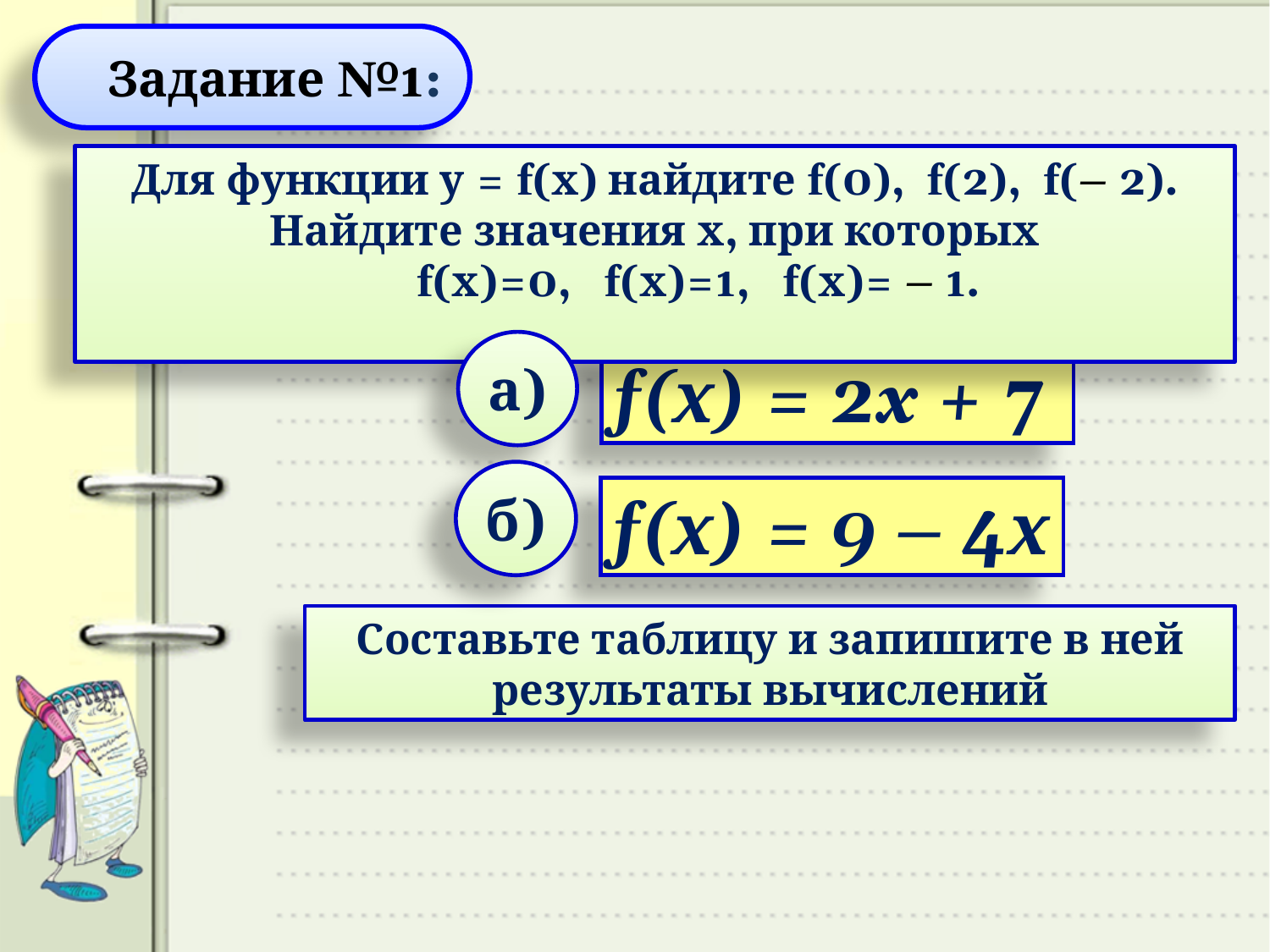

Задание №1:
Для функции у = f(х) найдите f(0),  f(2),  f(– 2). Найдите значения х, при которых
                              f(х)=0,   f(х)=1,   f(х)= – 1.
а)
f(х) = 2x + 7
б)
f(х) = 9 – 4х
Составьте таблицу и запишите в ней результаты вычислений